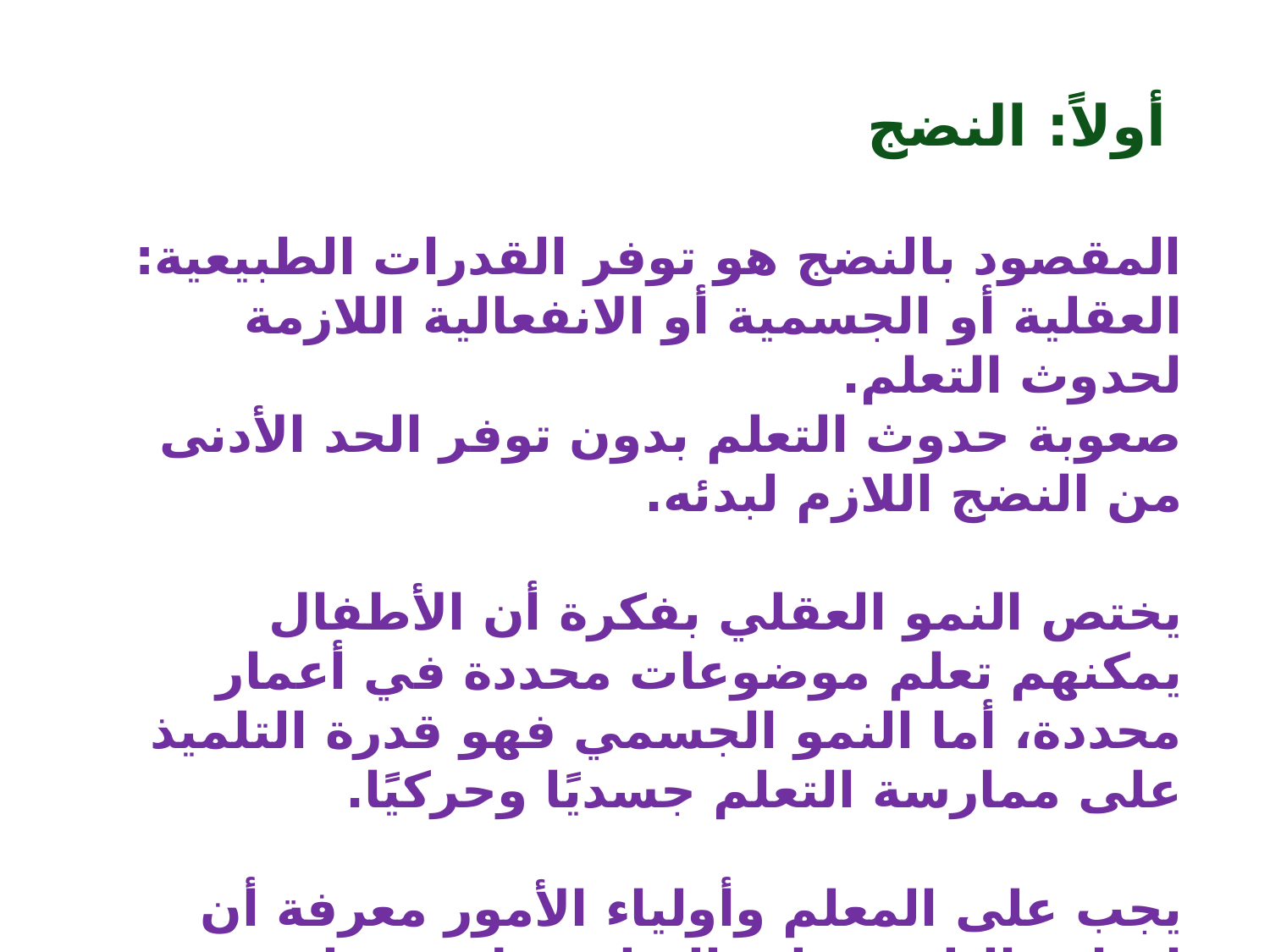

أولاً: النضج

المقصود بالنضج هو توفر القدرات الطبيعية: العقلية أو الجسمية أو الانفعالية اللازمة لحدوث التعلم.
صعوبة حدوث التعلم بدون توفر الحد الأدنى من النضج اللازم لبدئه.

يختص النمو العقلي بفكرة أن الأطفال يمكنهم تعلم موضوعات محددة في أعمار محددة، أما النمو الجسمي فهو قدرة التلميذ على ممارسة التعلم جسديًا وحركيًا.

يجب على المعلم وأولياء الأمور معرفة أن إجباره التلميذ على التعلم قبل وصوله لمرحلة النضج اللازمة قد يؤدي إلى مشكلات نفسية أو جسمية، كما يؤدي إلى نفور التلميذ من المدرسة